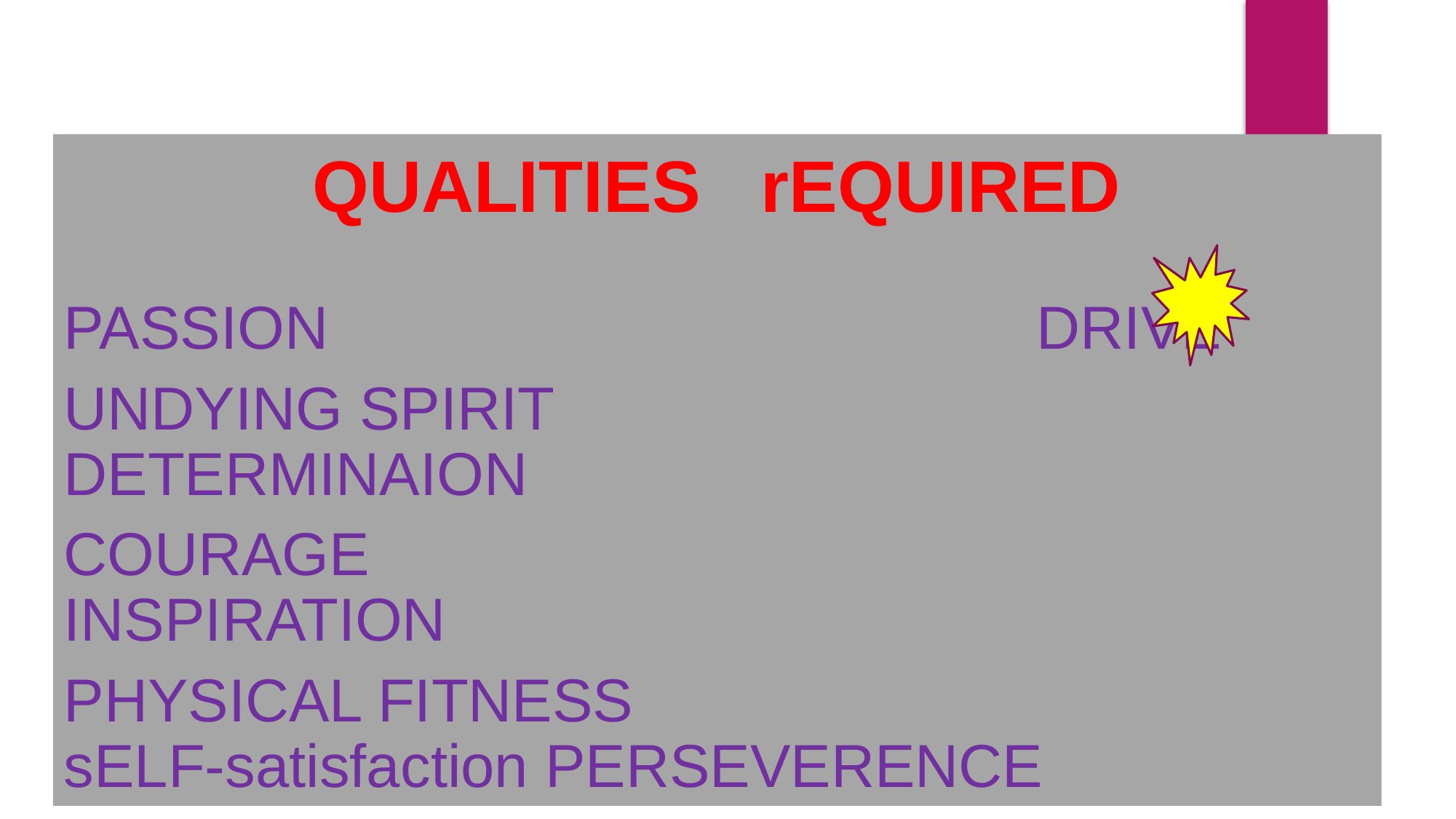

QUALITIES   rEQUIRED

PASSION                                          DRIVE
UNDYING SPIRIT                             DETERMINAION
COURAGE                                        INSPIRATION
PHYSICAL FITNESS                                           sELF-satisfaction PERSEVERENCE